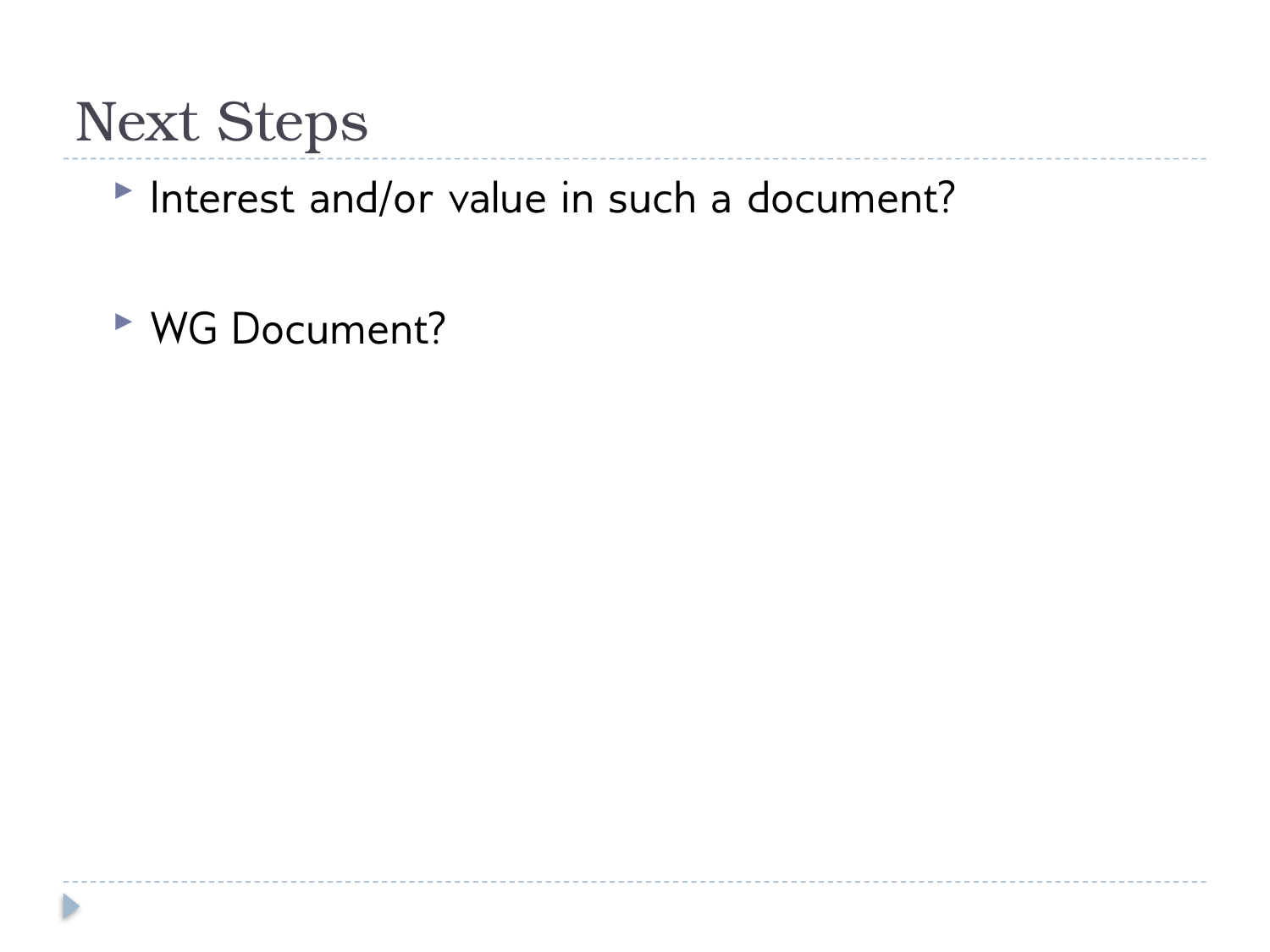

# Next Steps
Interest and/or value in such a document?

WG Document?